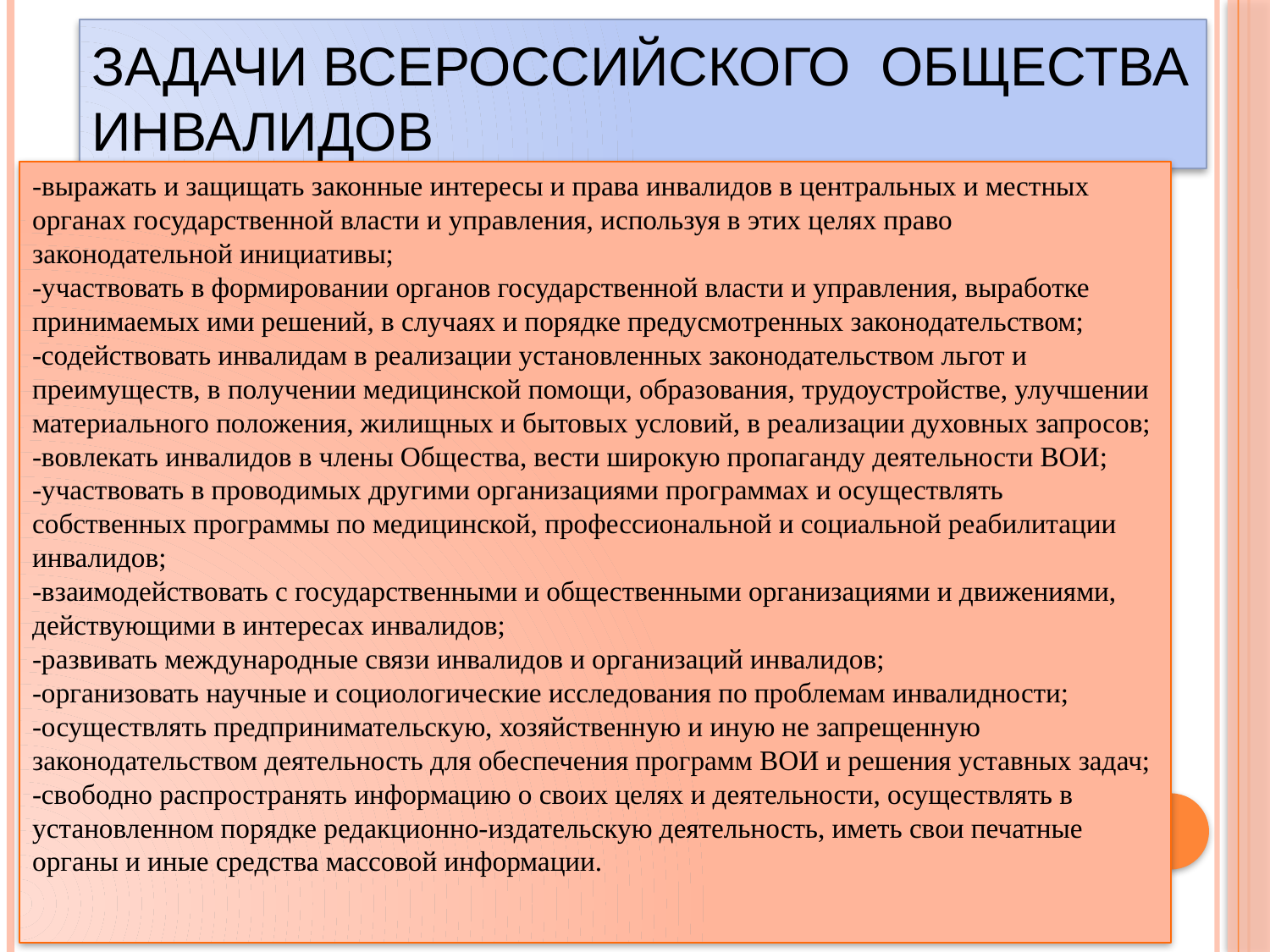

# Задачи Всероссийского  общества инвалидов
-выражать и защищать законные интересы и права инвалидов в центральных и местных органах государственной власти и управления, используя в этих целях право законодательной инициативы;
-участвовать в формировании органов государственной власти и управления, выработке принимаемых ими решений, в случаях и порядке предусмотренных законодательством;
-содействовать инвалидам в реализации установленных законодательством льгот и преимуществ, в получении медицинской помощи, образования, трудоустройстве, улучшении материального положения, жилищных и бытовых условий, в реализации духовных запросов;
-вовлекать инвалидов в члены Общества, вести широкую пропаганду деятельности ВОИ;
-участвовать в проводимых другими организациями программах и осуществлять собственных программы по медицинской, профессиональной и социальной реабилитации инвалидов;
-взаимодействовать с государственными и общественными организациями и движениями, действующими в интересах инвалидов;
-развивать международные связи инвалидов и организаций инвалидов;
-организовать научные и социологические исследования по проблемам инвалидности;
-осуществлять предпринимательскую, хозяйственную и иную не запрещенную законодательством деятельность для обеспечения программ ВОИ и решения уставных задач;
-свободно распространять информацию о своих целях и деятельности, осуществлять в установленном порядке редакционно-издательскую деятельность, иметь свои печатные органы и иные средства массовой информации.